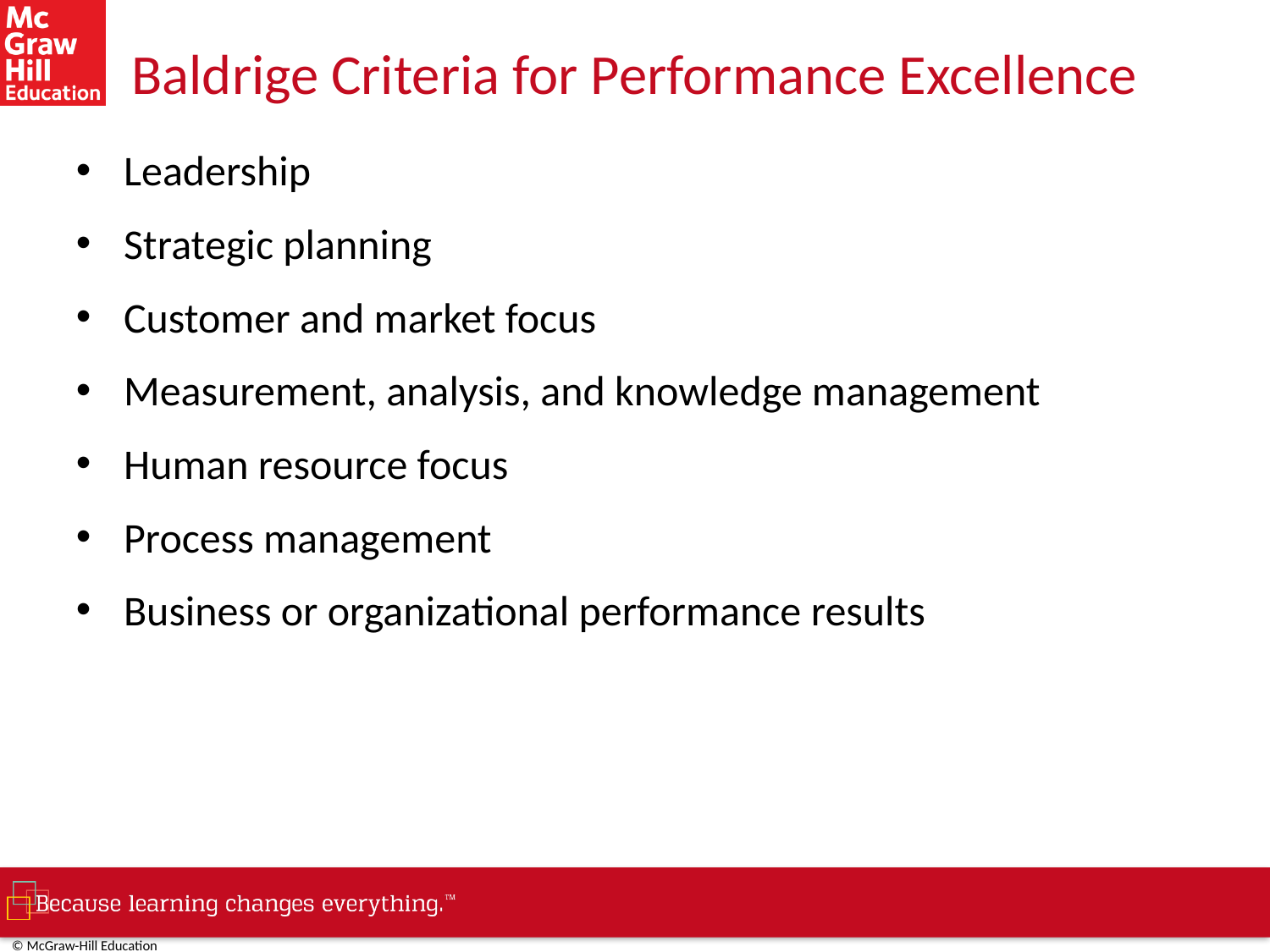

# Baldrige Criteria for Performance Excellence
Leadership
Strategic planning
Customer and market focus
Measurement, analysis, and knowledge management
Human resource focus
Process management
Business or organizational performance results